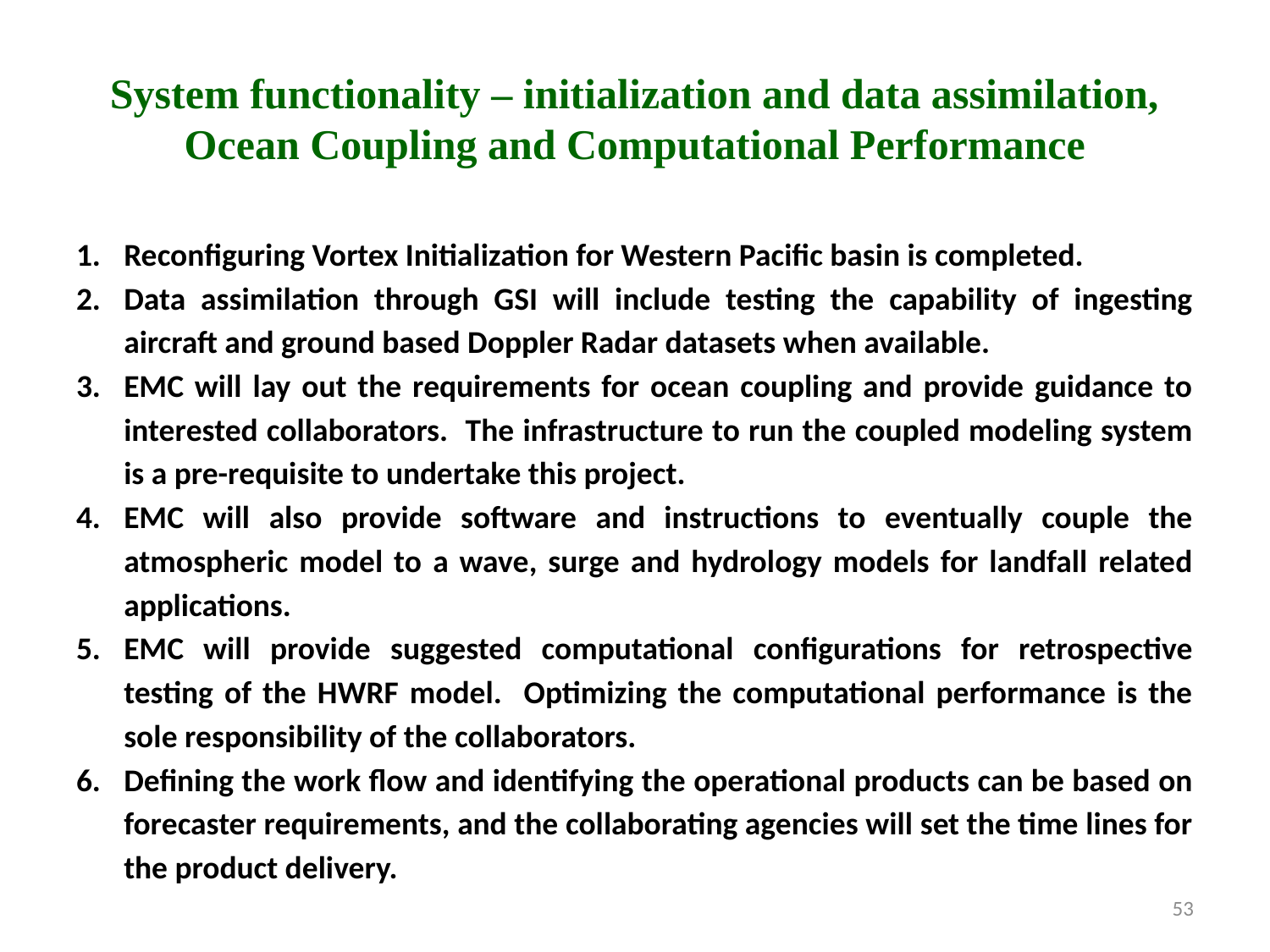

# System functionality – initialization and data assimilation, Ocean Coupling and Computational Performance
Reconfiguring Vortex Initialization for Western Pacific basin is completed.
Data assimilation through GSI will include testing the capability of ingesting aircraft and ground based Doppler Radar datasets when available.
EMC will lay out the requirements for ocean coupling and provide guidance to interested collaborators.  The infrastructure to run the coupled modeling system is a pre-requisite to undertake this project.
EMC will also provide software and instructions to eventually couple the atmospheric model to a wave, surge and hydrology models for landfall related applications.
EMC will provide suggested computational configurations for retrospective testing of the HWRF model.  Optimizing the computational performance is the sole responsibility of the collaborators.
Defining the work flow and identifying the operational products can be based on forecaster requirements, and the collaborating agencies will set the time lines for the product delivery.
53